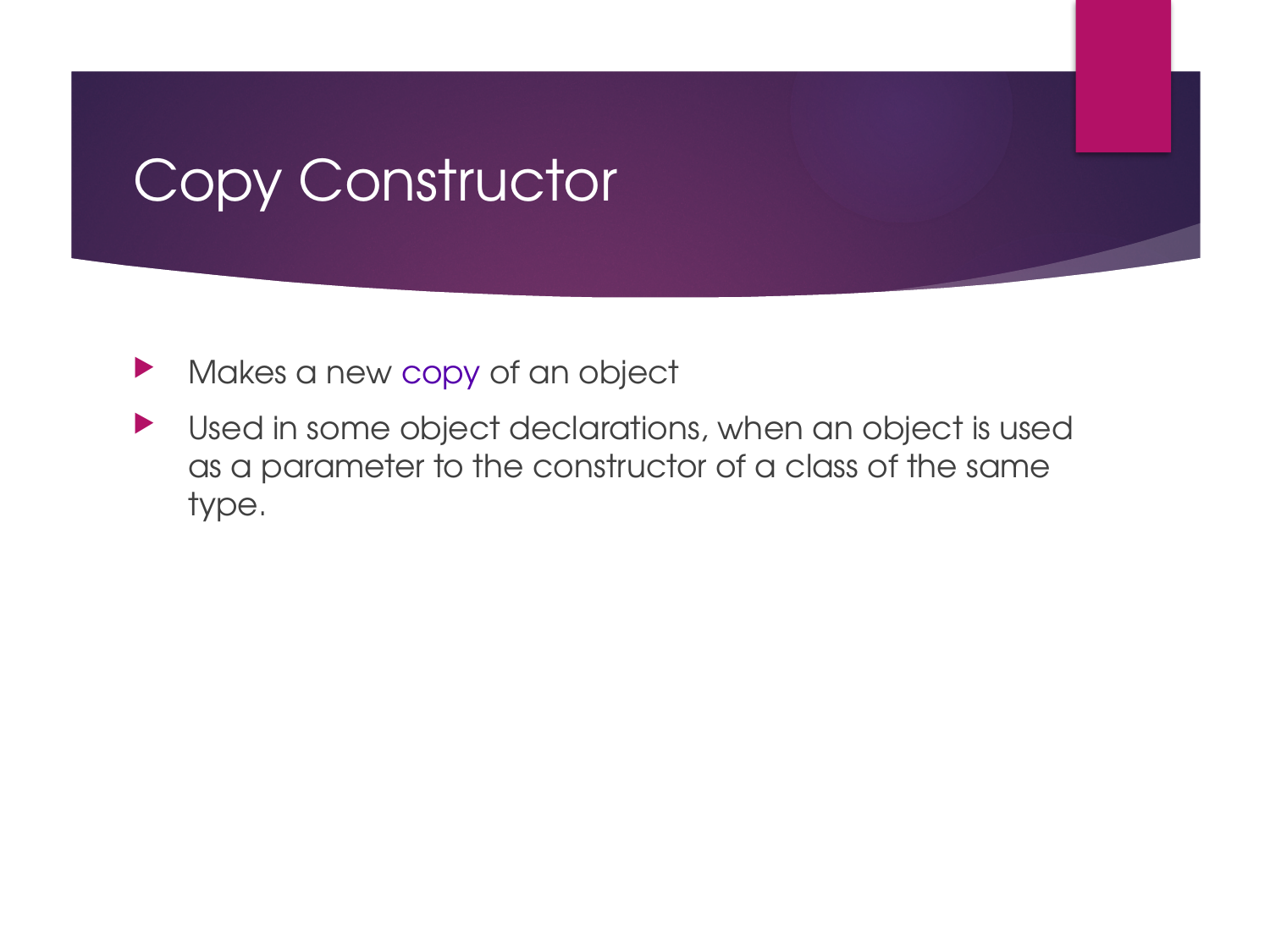

# Copy Constructor
Makes a new copy of an object
Used in some object declarations, when an object is used as a parameter to the constructor of a class of the same type.